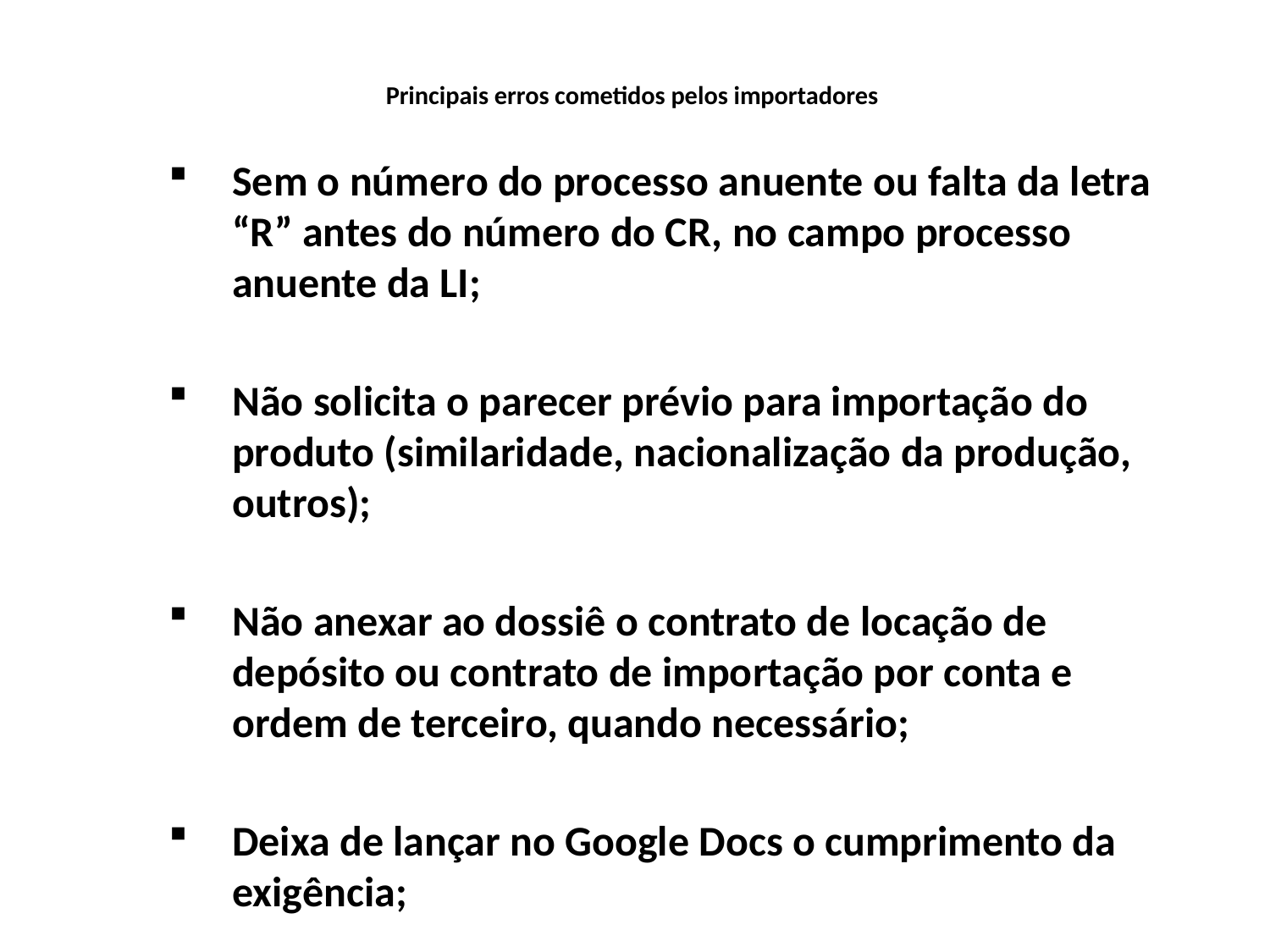

# Principais erros cometidos pelos importadores
Sem o número do processo anuente ou falta da letra “R” antes do número do CR, no campo processo anuente da LI;

Não solicita o parecer prévio para importação do produto (similaridade, nacionalização da produção, outros);

Não anexar ao dossiê o contrato de locação de depósito ou contrato de importação por conta e ordem de terceiro, quando necessário;

Deixa de lançar no Google Docs o cumprimento da exigência;